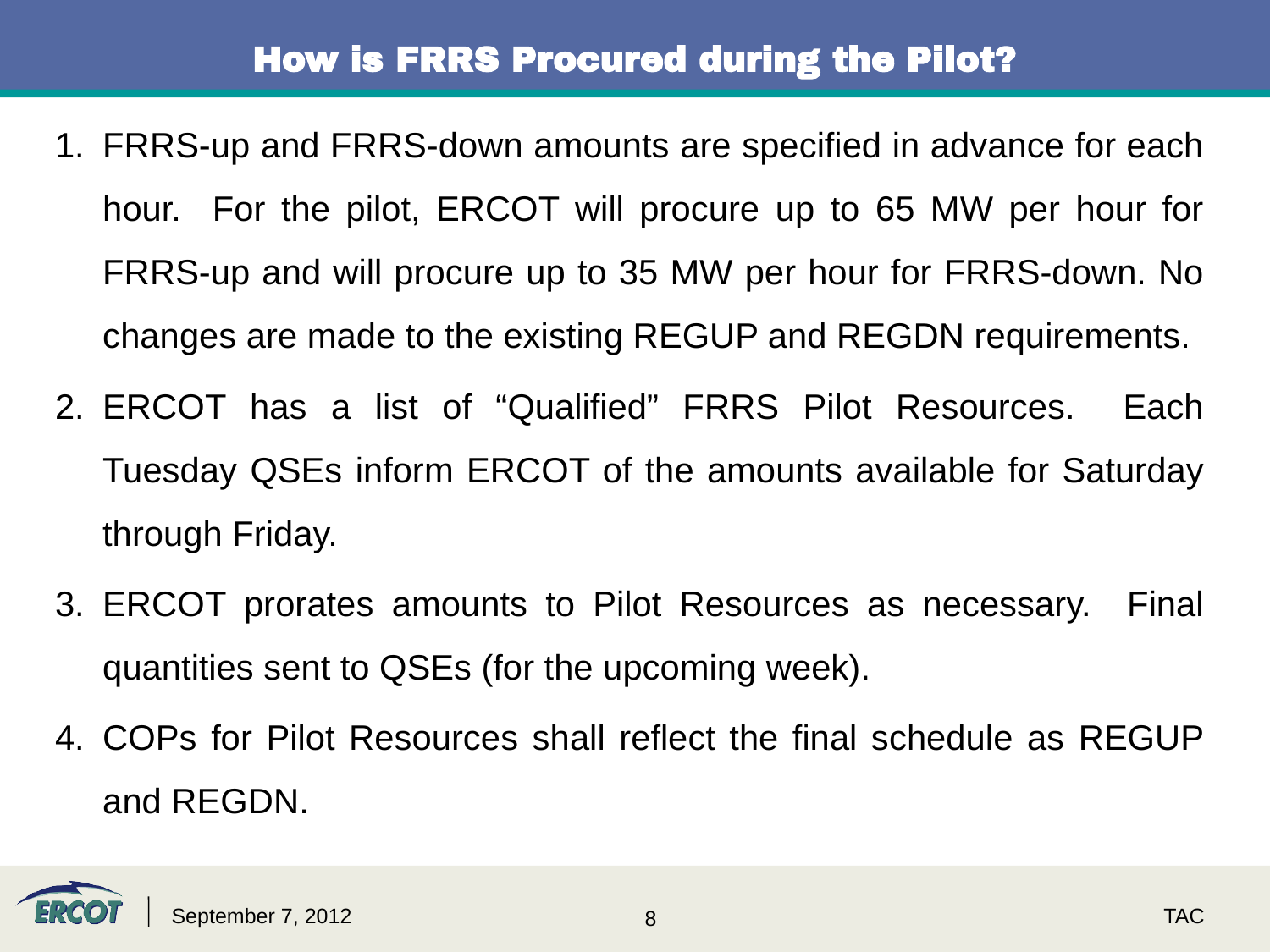

# How is FRRS Procured during the Pilot?
FRRS-up and FRRS-down amounts are specified in advance for each hour.  For the pilot, ERCOT will procure up to 65 MW per hour for FRRS-up and will procure up to 35 MW per hour for FRRS-down. No changes are made to the existing REGUP and REGDN requirements.
ERCOT has a list of “Qualified” FRRS Pilot Resources.  Each Tuesday QSEs inform ERCOT of the amounts available for Saturday through Friday.
ERCOT prorates amounts to Pilot Resources as necessary.  Final quantities sent to QSEs (for the upcoming week).
COPs for Pilot Resources shall reflect the final schedule as REGUP and REGDN.
September 7, 2012
TAC